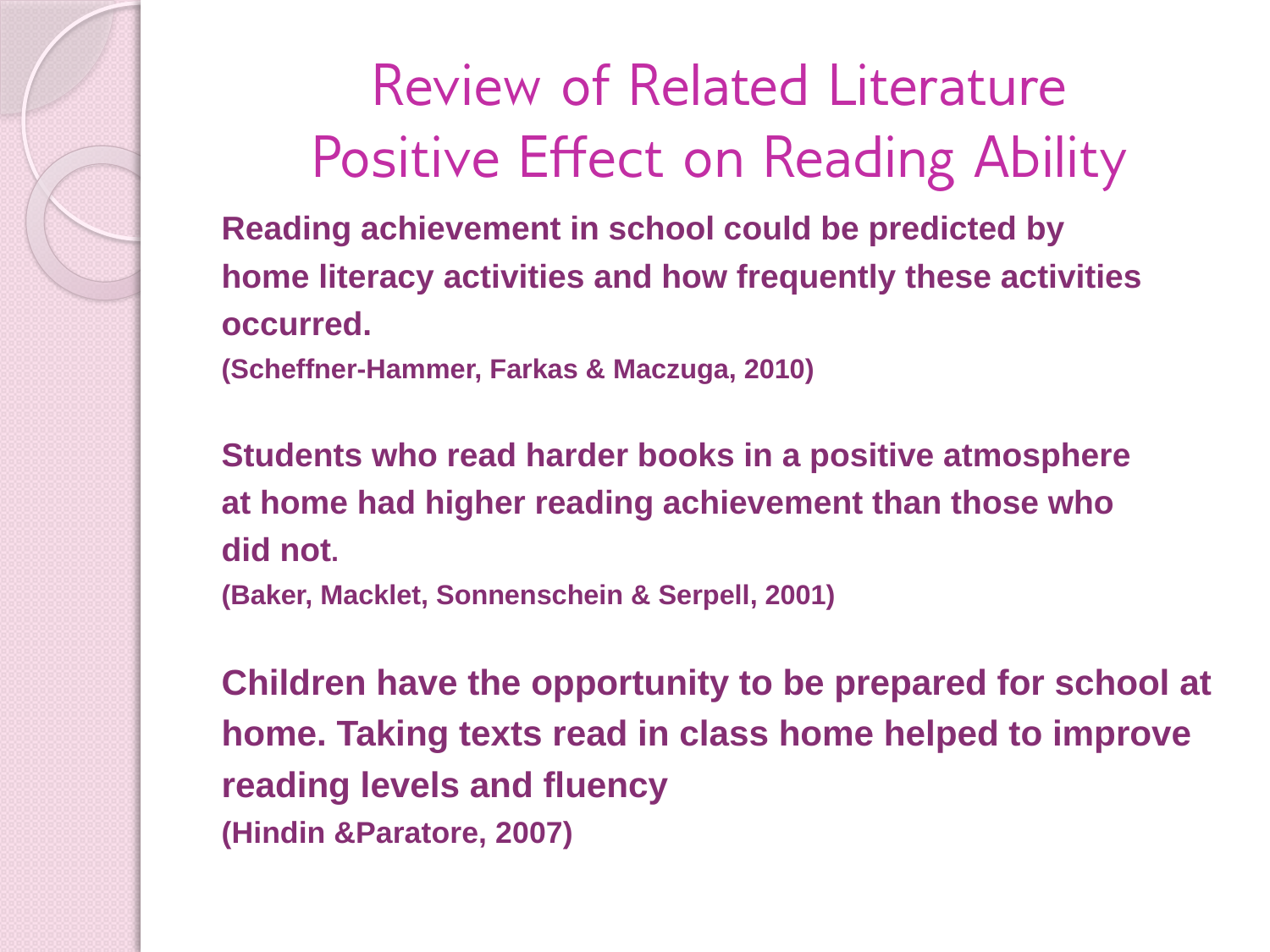

# Review of Related Literature Positive Effect on Reading Ability
Reading achievement in school could be predicted by
home literacy activities and how frequently these activities
occurred.
(Scheffner-Hammer, Farkas & Maczuga, 2010)

Students who read harder books in a positive atmosphere
at home had higher reading achievement than those who
did not.
(Baker, Macklet, Sonnenschein & Serpell, 2001)

Children have the opportunity to be prepared for school at
home. Taking texts read in class home helped to improve
reading levels and fluency
(Hindin &Paratore, 2007)